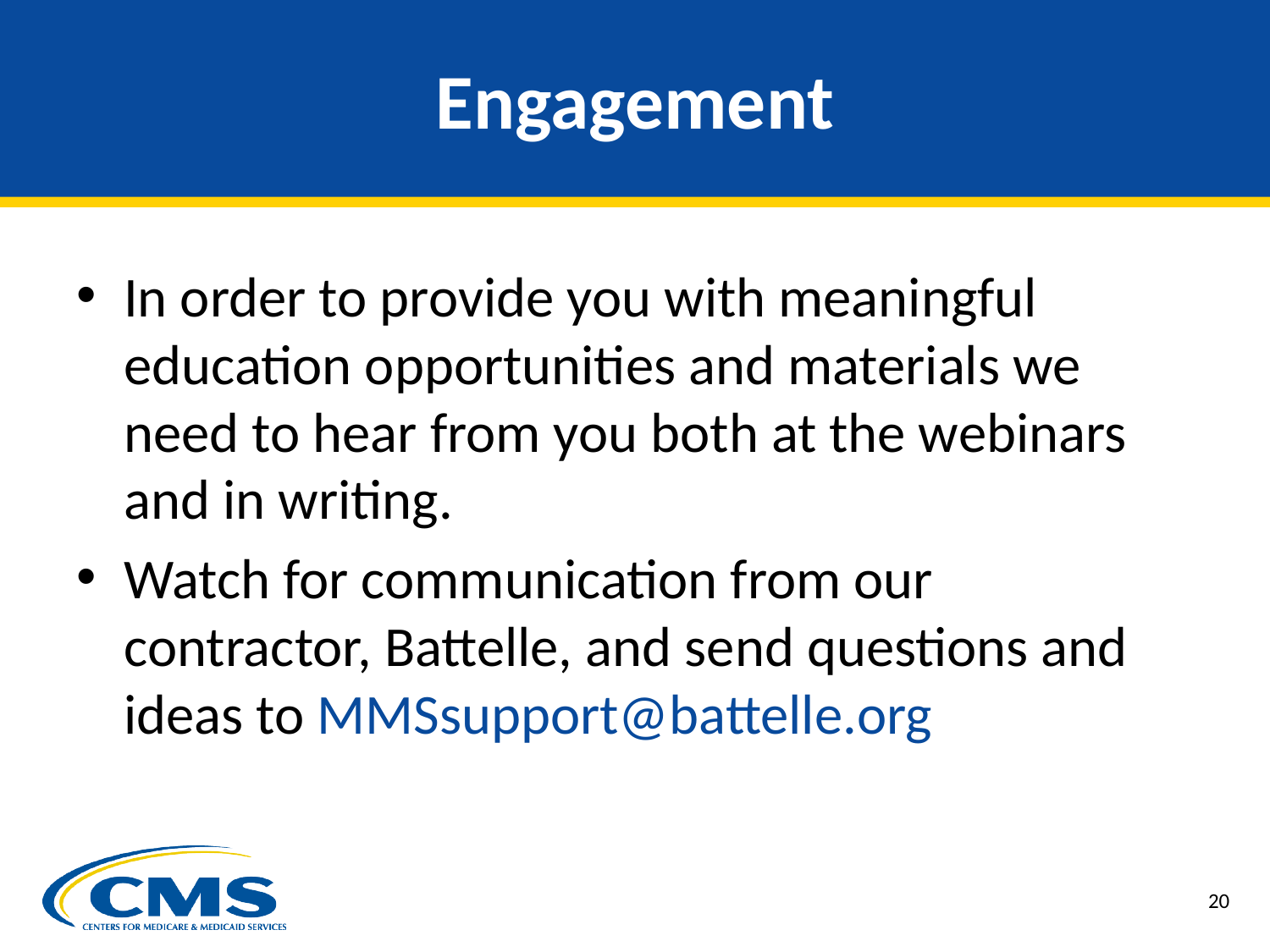

# Engagement
In order to provide you with meaningful education opportunities and materials we need to hear from you both at the webinars and in writing.
Watch for communication from our contractor, Battelle, and send questions and ideas to MMSsupport@battelle.org